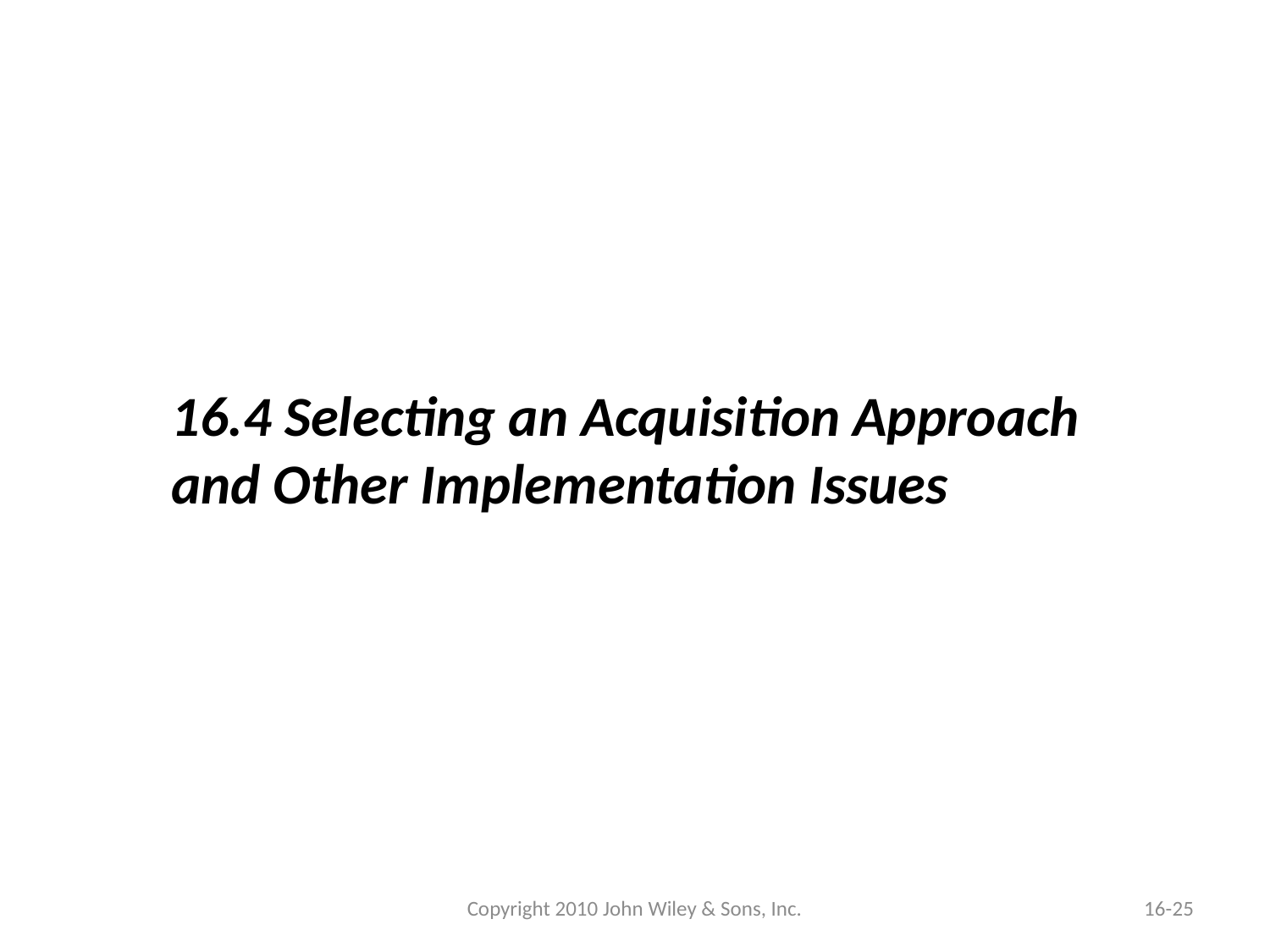

16.4 Selecting an Acquisition Approach and Other Implementation Issues
Copyright 2010 John Wiley & Sons, Inc.
16-25